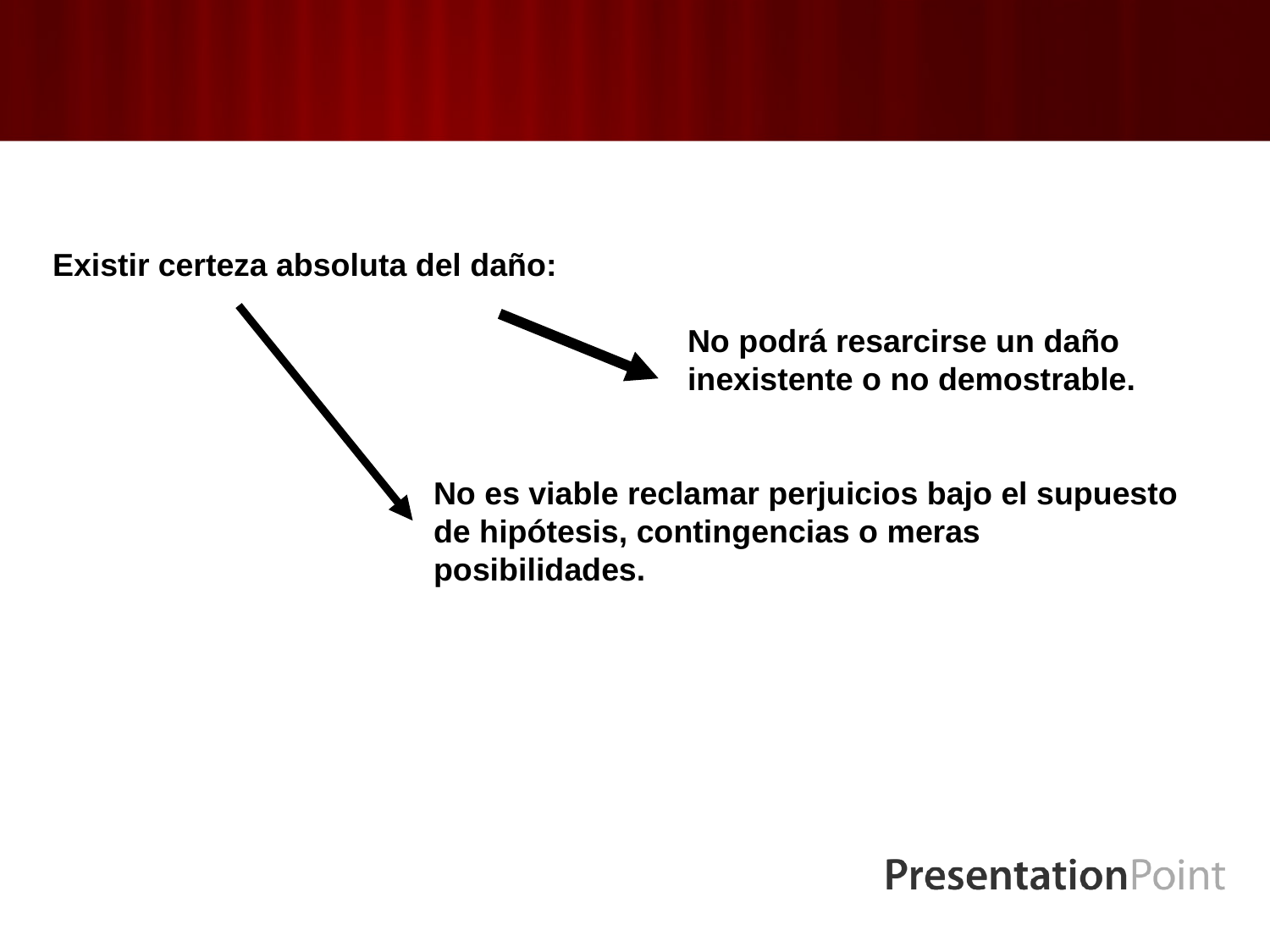

Existir certeza absoluta del daño:

					No podrá resarcirse un daño 					inexistente o no demostrable.

			No es viable reclamar perjuicios bajo el supuesto 			de hipótesis, contingencias o meras 				posibilidades.